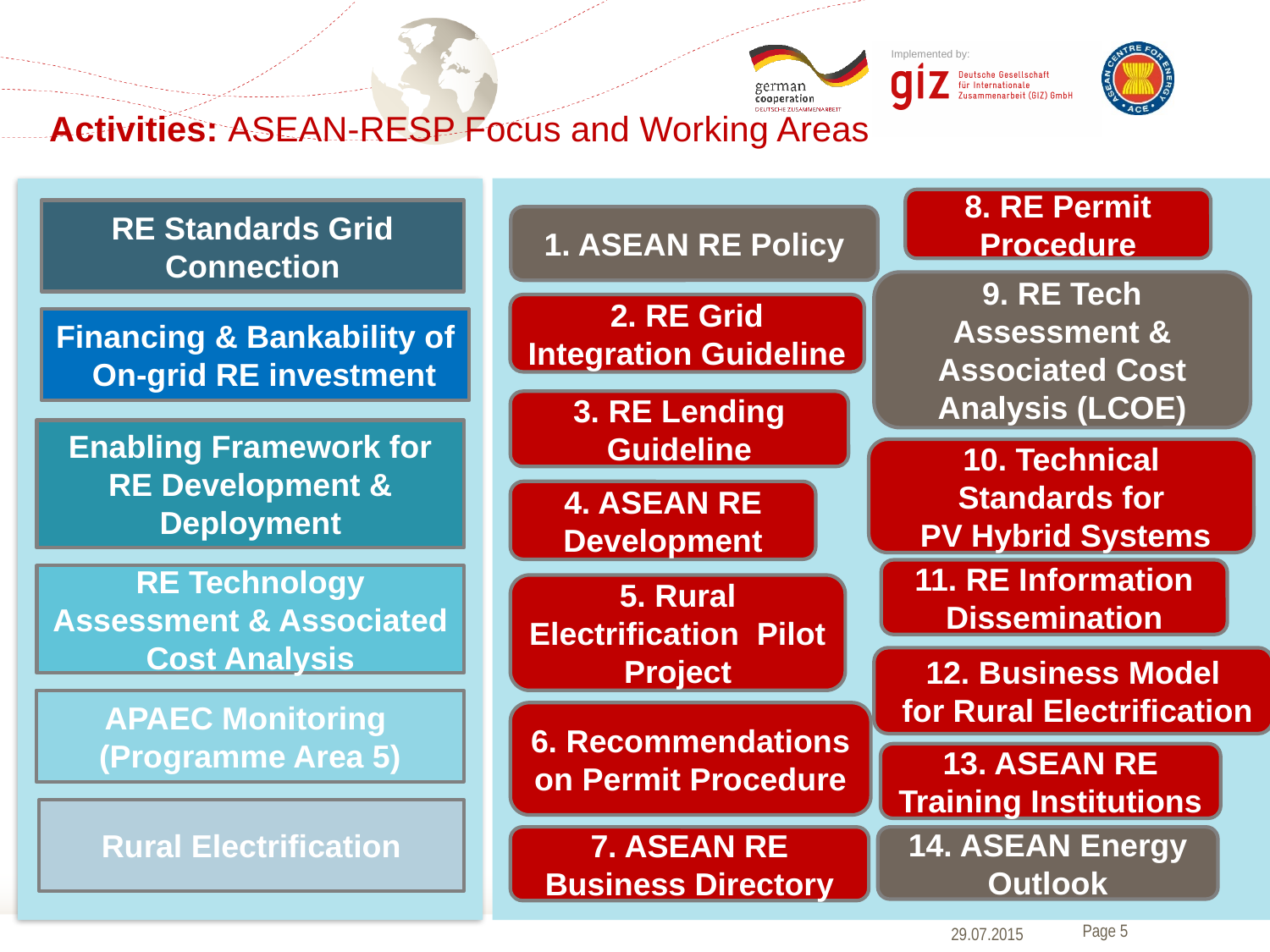

Activities: ASEAN-RESP Focus and Working Areas

8. RE Permit Procedure
1. ASEAN RE Policy
9. RE Tech Assessment & Associated Cost Analysis (LCOE)
2. RE Grid Integration Guideline
3. RE Lending Guideline
10. Technical Standards for
 PV Hybrid Systems
4. ASEAN RE Development
11. RE Information Dissemination
5. Rural Electrification  Pilot Project
12. Business Model
 for Rural Electrification
6. Recommendations on Permit Procedure
13. ASEAN RE Training Institutions
7. ASEAN RE Business Directory
14. ASEAN Energy Outlook

RE Standards Grid Connection
Financing & Bankability of   On-grid RE investment
Enabling Framework for RE Development & Deployment
RE Technology Assessment & Associated Cost Analysis
APAEC Monitoring
(Programme Area 5)
Rural Electrification
29.07.2015